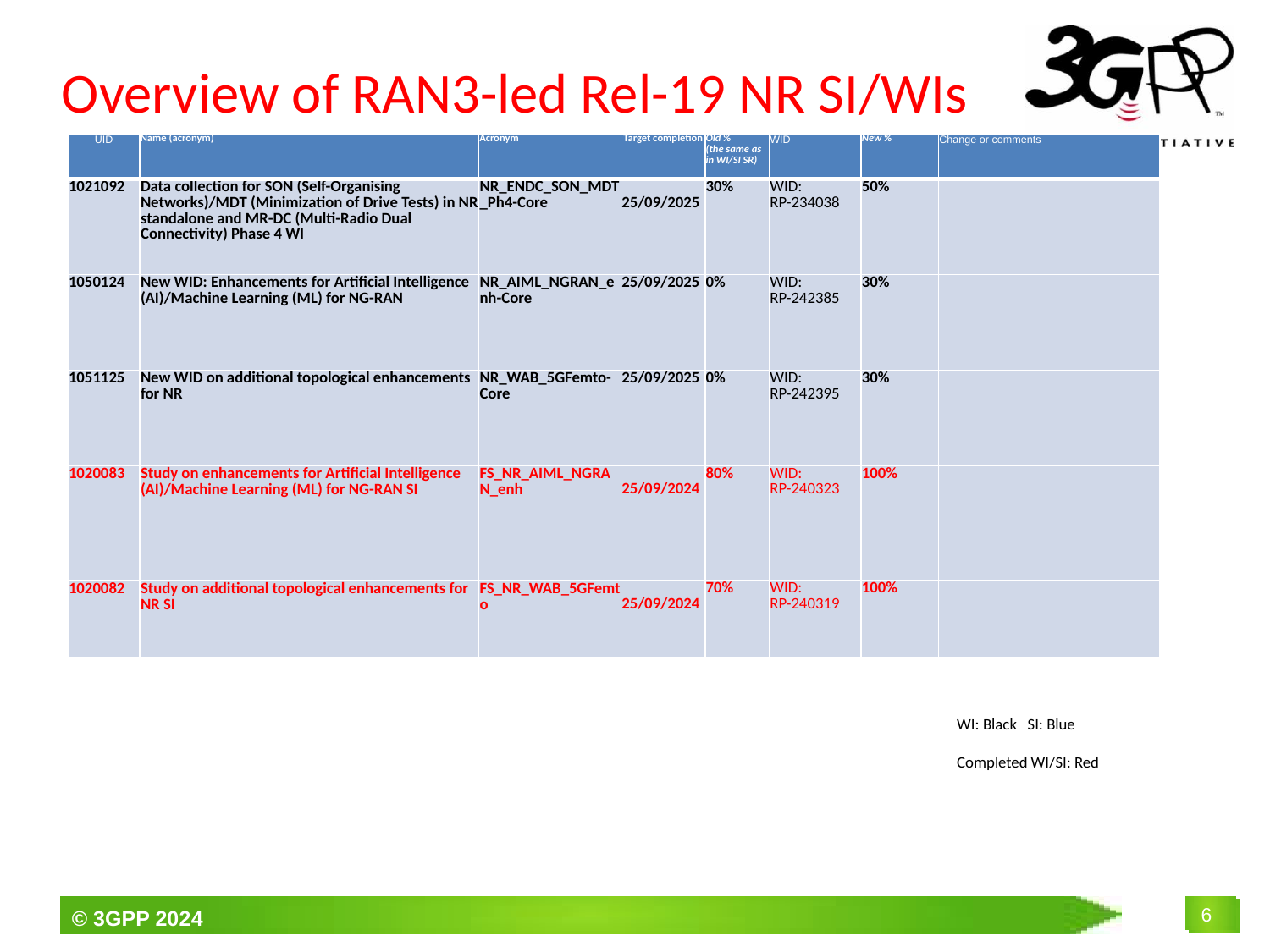

# Overview of RAN3-led Rel-19 NR SI/WIs
| UID | Name (acronym) | Acronym | Target completion | Old % (the same as in WI/SI SR) | WID | New % | Change or comments |
| --- | --- | --- | --- | --- | --- | --- | --- |
| 1021092 | Data collection for SON (Self-Organising Networks)/MDT (Minimization of Drive Tests) in NR standalone and MR-DC (Multi-Radio Dual Connectivity) Phase 4 WI | NR\_ENDC\_SON\_MDT\_Ph4-Core | 25/09/2025 | 30% | WID: RP-234038 | 50% |  |
| 1050124 | New WID: Enhancements for Artificial Intelligence (AI)/Machine Learning (ML) for NG-RAN | NR\_AIML\_NGRAN\_enh-Core | 25/09/2025 | 0% | WID: RP-242385 | 30% |  |
| 1051125 | New WID on additional topological enhancements for NR | NR\_WAB\_5GFemto-Core | 25/09/2025 | 0% | WID: RP-242395 | 30% |  |
| 1020083 | Study on enhancements for Artificial Intelligence (AI)/Machine Learning (ML) for NG-RAN SI | FS\_NR\_AIML\_NGRAN\_enh | 25/09/2024 | 80% | WID: RP-240323 | 100% |  |
| 1020082 | Study on additional topological enhancements for NR SI | FS\_NR\_WAB\_5GFemto | 25/09/2024 | 70% | WID: RP-240319 | 100% |  |

WI: Black   SI: Blue
Completed WI/SI: Red